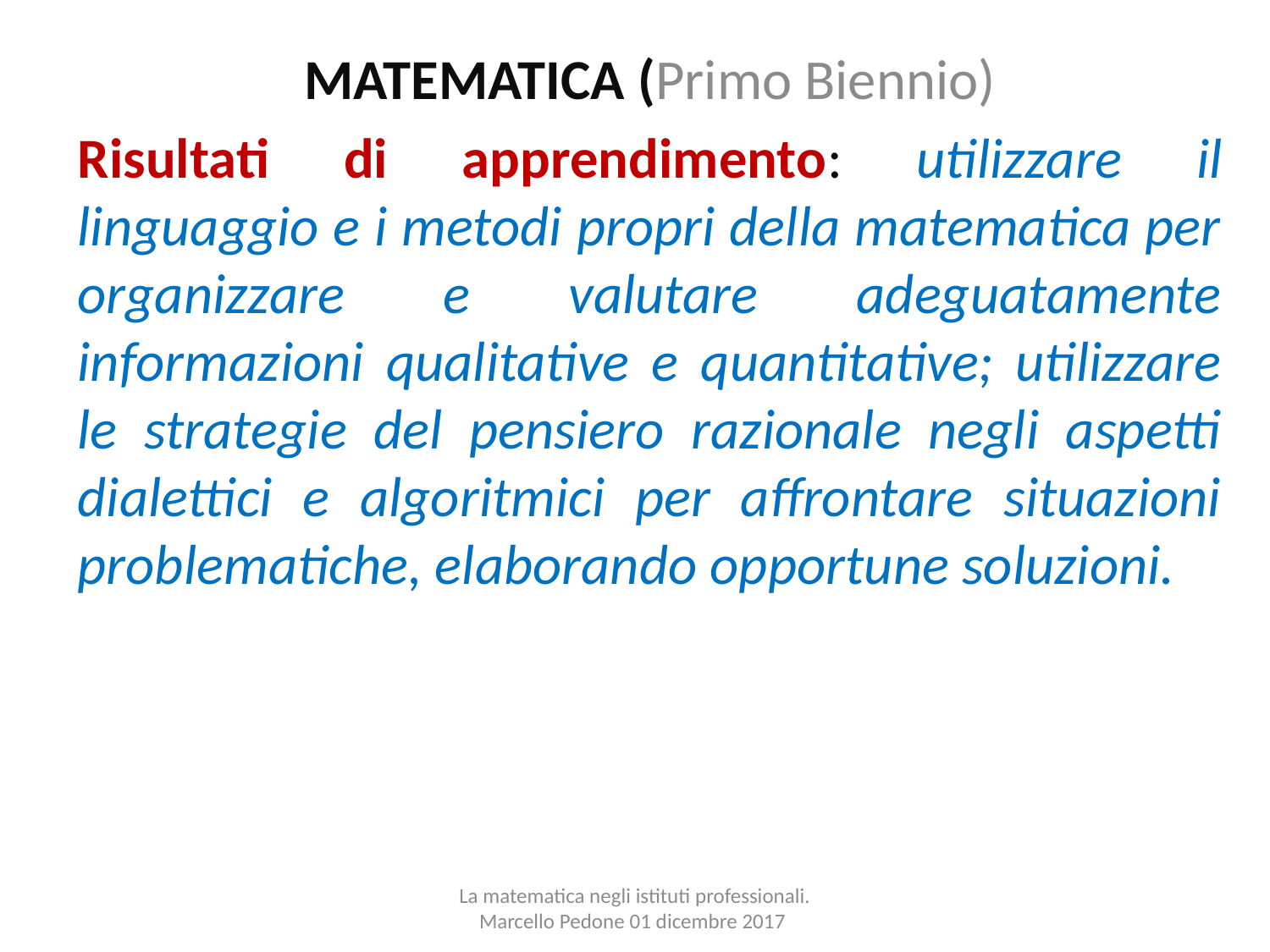

MATEMATICA (Primo Biennio)
Risultati di apprendimento: utilizzare il linguaggio e i metodi propri della matematica per organizzare e valutare adeguatamente informazioni qualitative e quantitative; utilizzare le strategie del pensiero razionale negli aspetti dialettici e algoritmici per affrontare situazioni problematiche, elaborando opportune soluzioni.
La matematica negli istituti professionali. Marcello Pedone 01 dicembre 2017